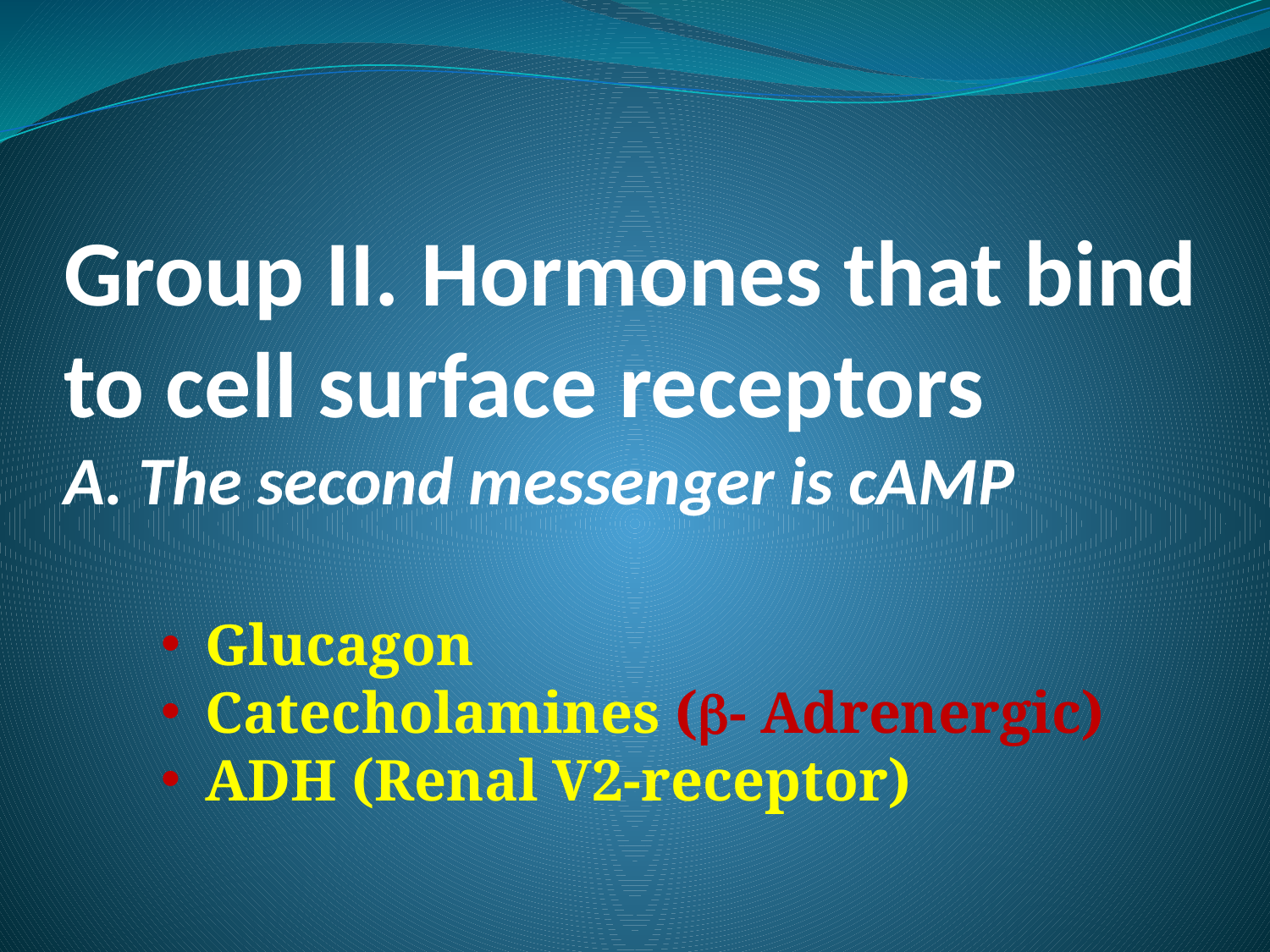

# Group II. Hormones that bind to cell surface receptors A. The second messenger is cAMP
 Glucagon
 Catecholamines (β- Adrenergic)
 ADH (Renal V2-receptor)